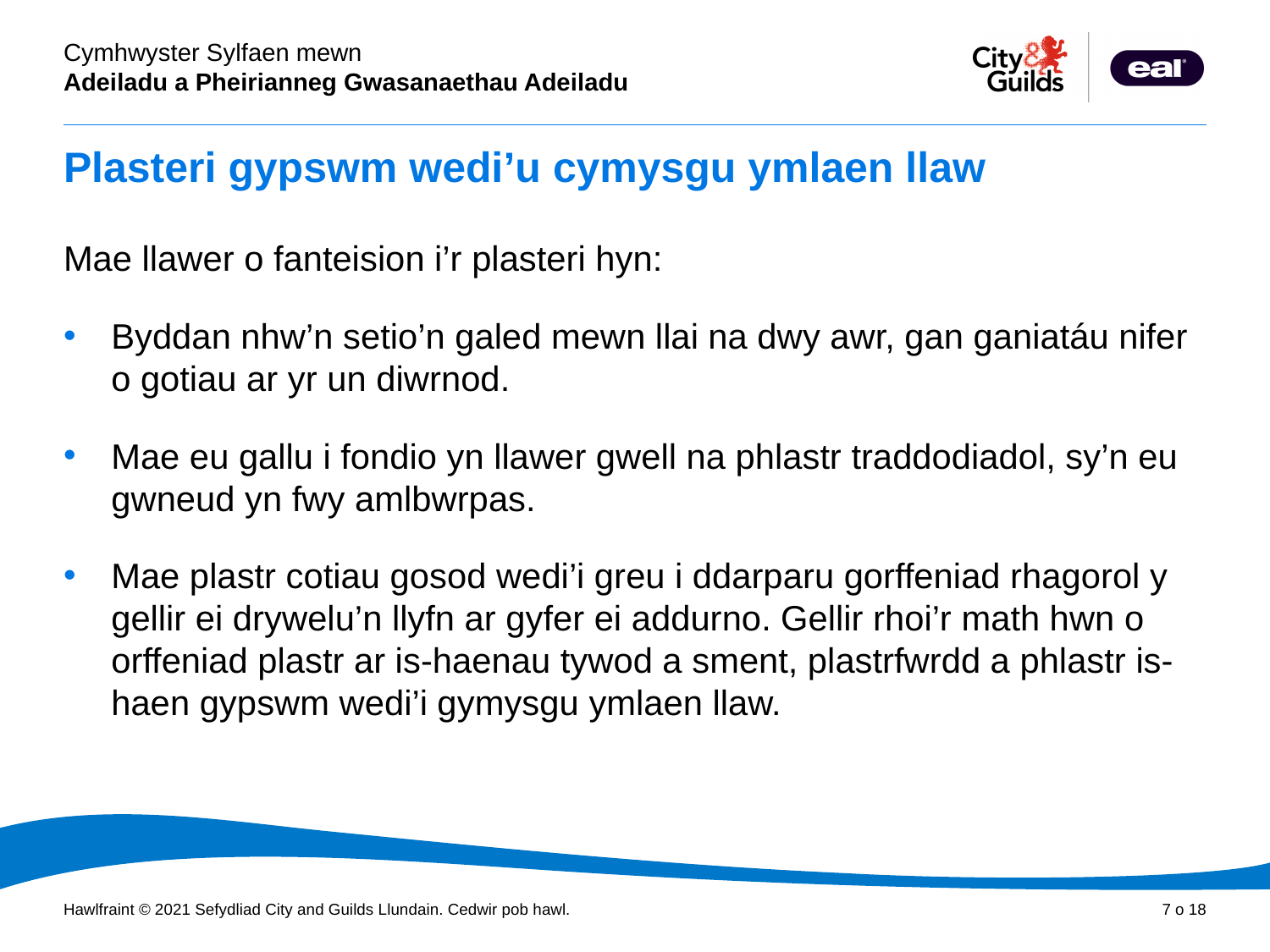

# Plasteri gypswm wedi’u cymysgu ymlaen llaw
Mae llawer o fanteision i’r plasteri hyn:
Byddan nhw’n setio’n galed mewn llai na dwy awr, gan ganiatáu nifer o gotiau ar yr un diwrnod.
Mae eu gallu i fondio yn llawer gwell na phlastr traddodiadol, sy’n eu gwneud yn fwy amlbwrpas.
Mae plastr cotiau gosod wedi’i greu i ddarparu gorffeniad rhagorol y gellir ei drywelu’n llyfn ar gyfer ei addurno. Gellir rhoi’r math hwn o orffeniad plastr ar is-haenau tywod a sment, plastrfwrdd a phlastr is-haen gypswm wedi’i gymysgu ymlaen llaw.